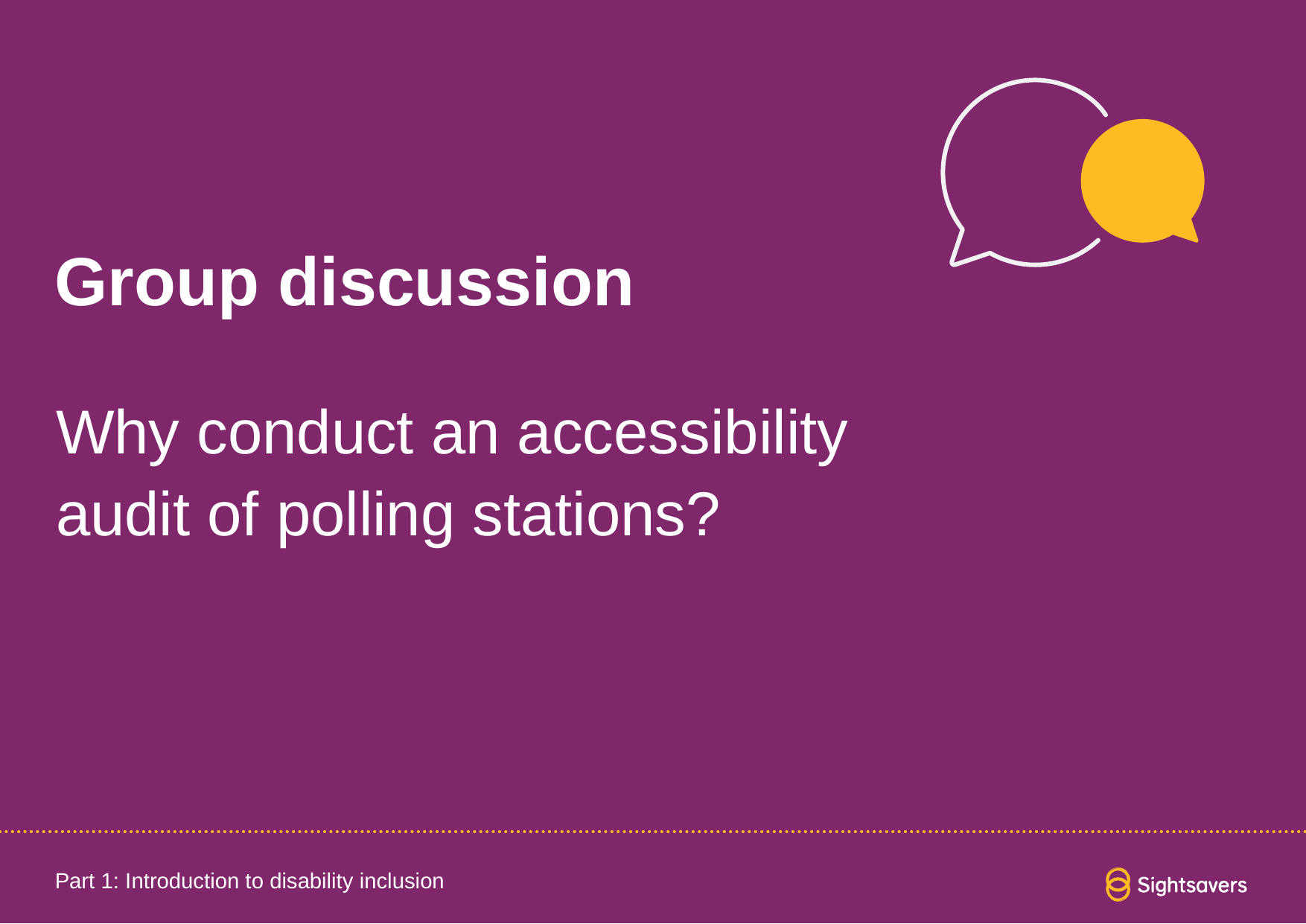

# Group discussion
Why conduct an accessibility
audit of polling stations?
Part 1: Introduction to disability inclusion